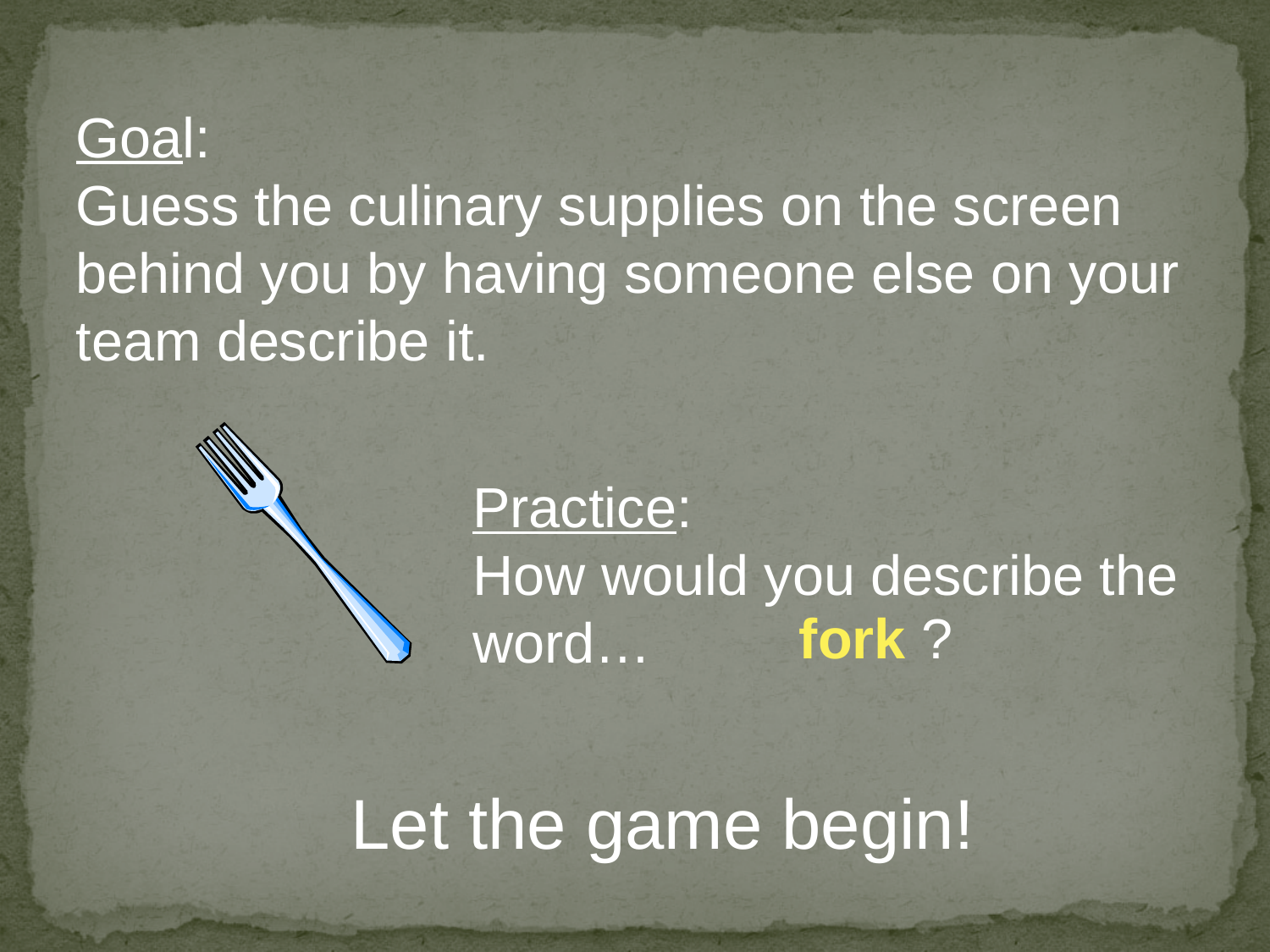

Goal:
Guess the culinary supplies on the screen behind you by having someone else on your team describe it.

Practice:
How would you describe the word…
fork ?
Let the game begin!